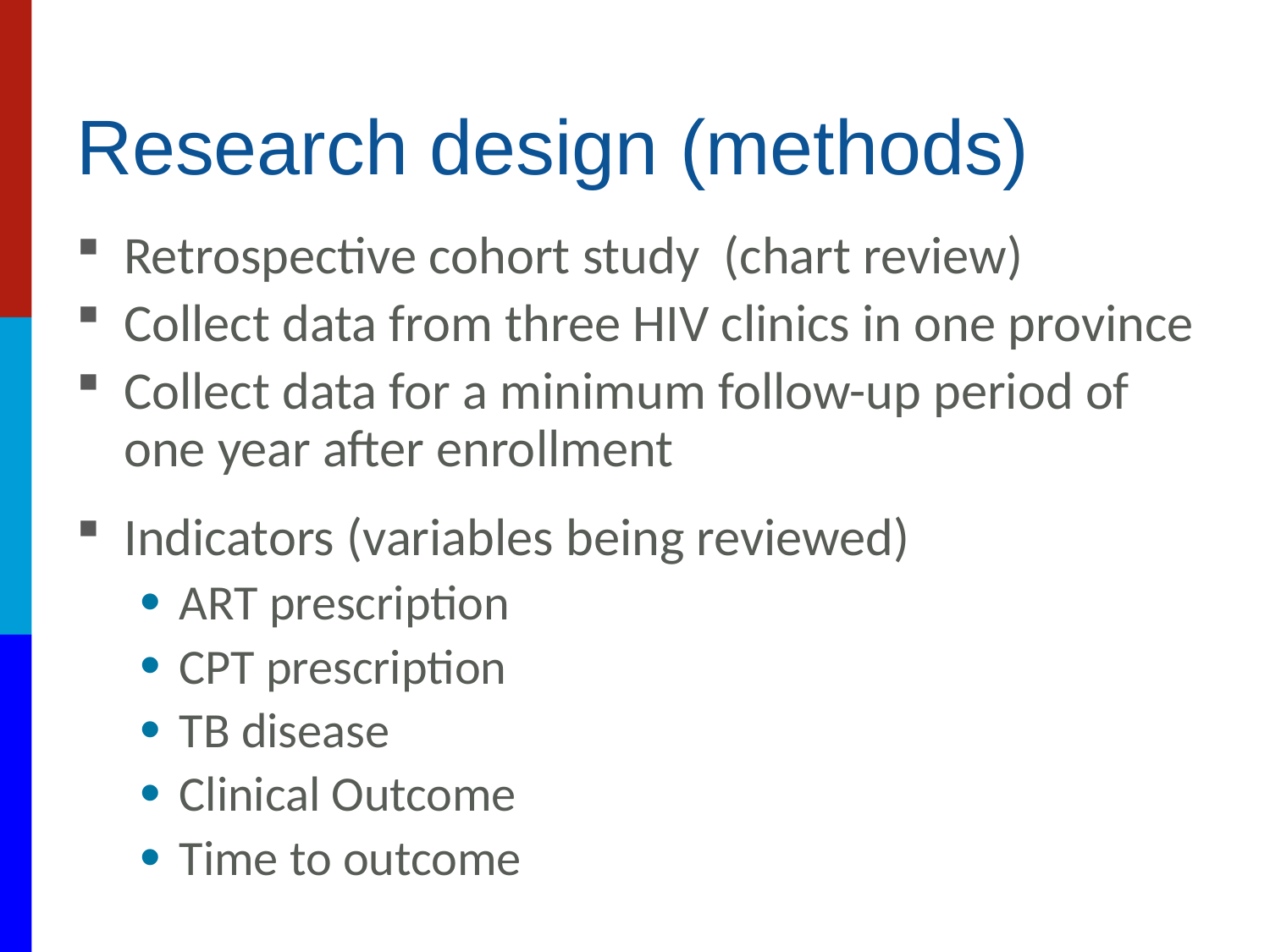

# Research design (methods)
Retrospective cohort study  (chart review)
Collect data from three HIV clinics in one province
Collect data for a minimum follow-up period of one year after enrollment
Indicators (variables being reviewed)
ART prescription
CPT prescription
TB disease
Clinical Outcome
Time to outcome